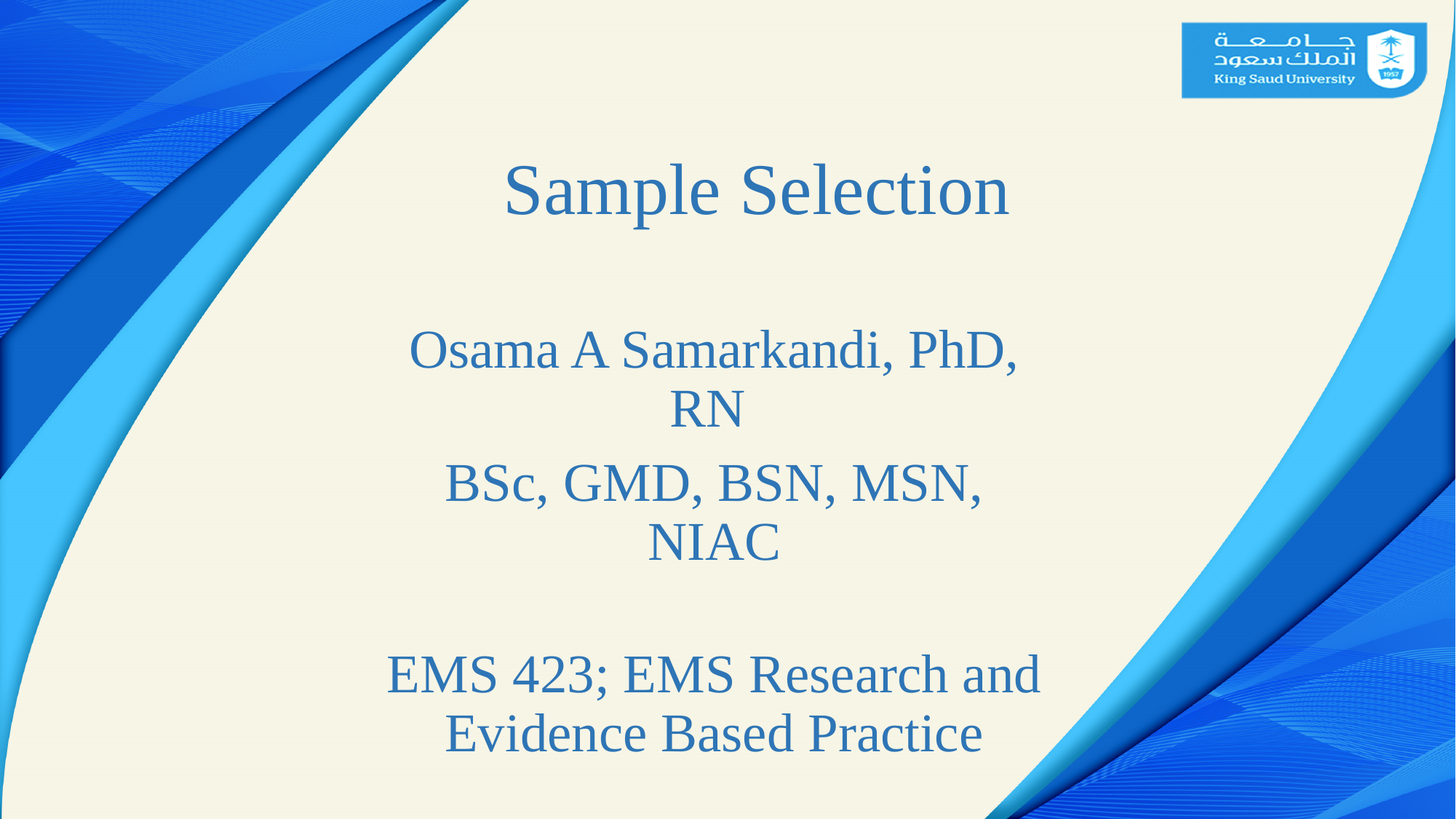

# Sample Selection
Osama A Samarkandi, PhD, RN
BSc, GMD, BSN, MSN, NIAC
EMS 423; EMS Research and Evidence Based Practice